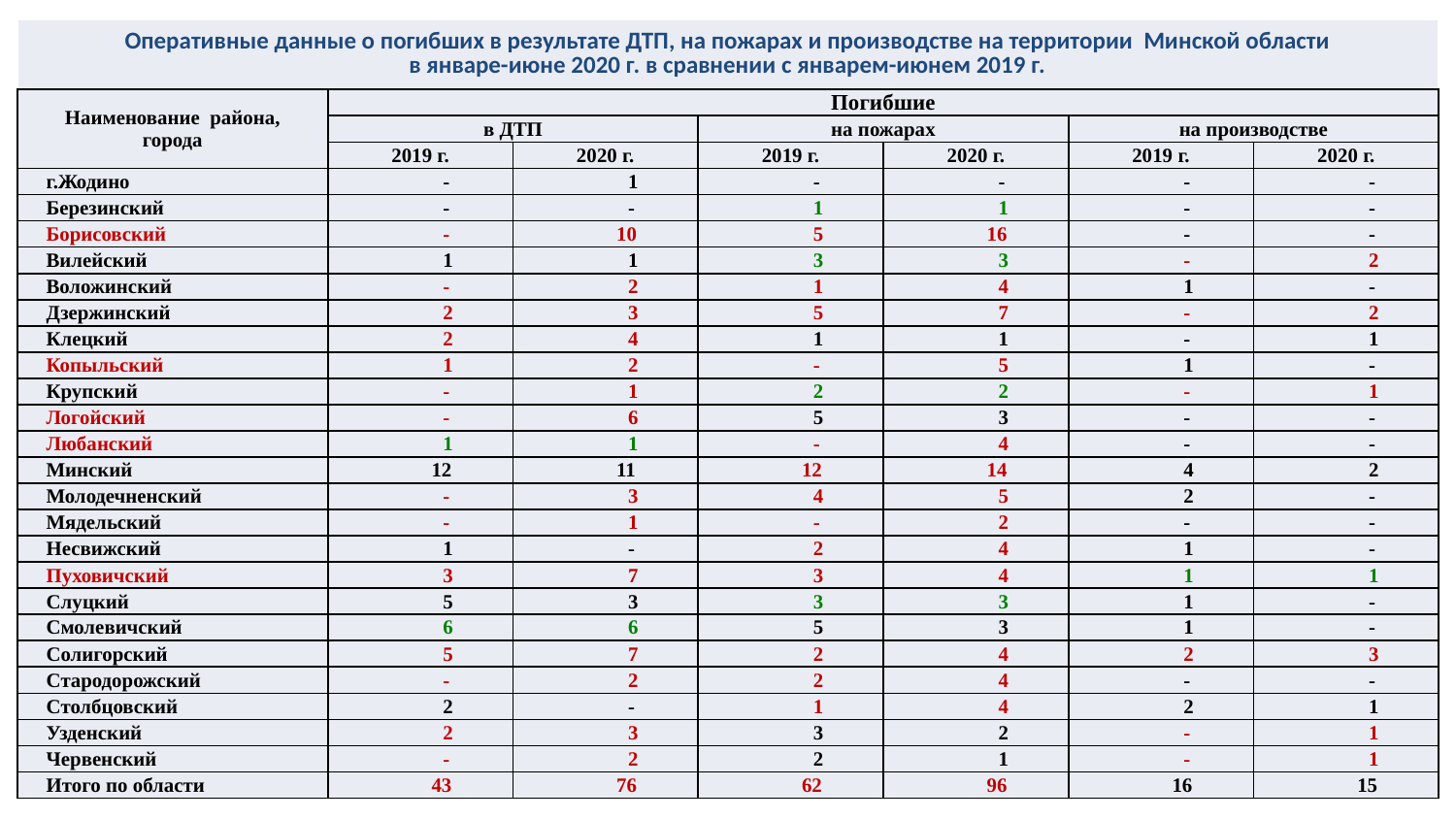

| Оперативные данные о погибших в результате ДТП, на пожарах и производстве на территории Минской области в январе-июне 2020 г. в сравнении с январем-июнем 2019 г. |  |  |  |  |  |  |
| --- | --- | --- | --- | --- | --- | --- |
| Наименование района, города | Погибшие |  |  |  |  |  |
|  | в ДТП |  | на пожарах |  | на производстве |  |
|  | 2019 г. | 2020 г. | 2019 г. | 2020 г. | 2019 г. | 2020 г. |
| г.Жодино | - | 1 | - | - | - | - |
| Березинский | - | - | 1 | 1 | - | - |
| Борисовский | - | 10 | 5 | 16 | - | - |
| Вилейский | 1 | 1 | 3 | 3 | - | 2 |
| Воложинский | - | 2 | 1 | 4 | 1 | - |
| Дзержинский | 2 | 3 | 5 | 7 | - | 2 |
| Клецкий | 2 | 4 | 1 | 1 | - | 1 |
| Копыльский | 1 | 2 | - | 5 | 1 | - |
| Крупский | - | 1 | 2 | 2 | - | 1 |
| Логойский | - | 6 | 5 | 3 | - | - |
| Любанский | 1 | 1 | - | 4 | - | - |
| Минский | 12 | 11 | 12 | 14 | 4 | 2 |
| Молодечненский | - | 3 | 4 | 5 | 2 | - |
| Мядельский | - | 1 | - | 2 | - | - |
| Несвижский | 1 | - | 2 | 4 | 1 | - |
| Пуховичский | 3 | 7 | 3 | 4 | 1 | 1 |
| Слуцкий | 5 | 3 | 3 | 3 | 1 | - |
| Смолевичский | 6 | 6 | 5 | 3 | 1 | - |
| Солигорский | 5 | 7 | 2 | 4 | 2 | 3 |
| Стародорожский | - | 2 | 2 | 4 | - | - |
| Столбцовский | 2 | - | 1 | 4 | 2 | 1 |
| Узденский | 2 | 3 | 3 | 2 | - | 1 |
| Червенский | - | 2 | 2 | 1 | - | 1 |
| Итого по области | 43 | 76 | 62 | 96 | 16 | 15 |
5